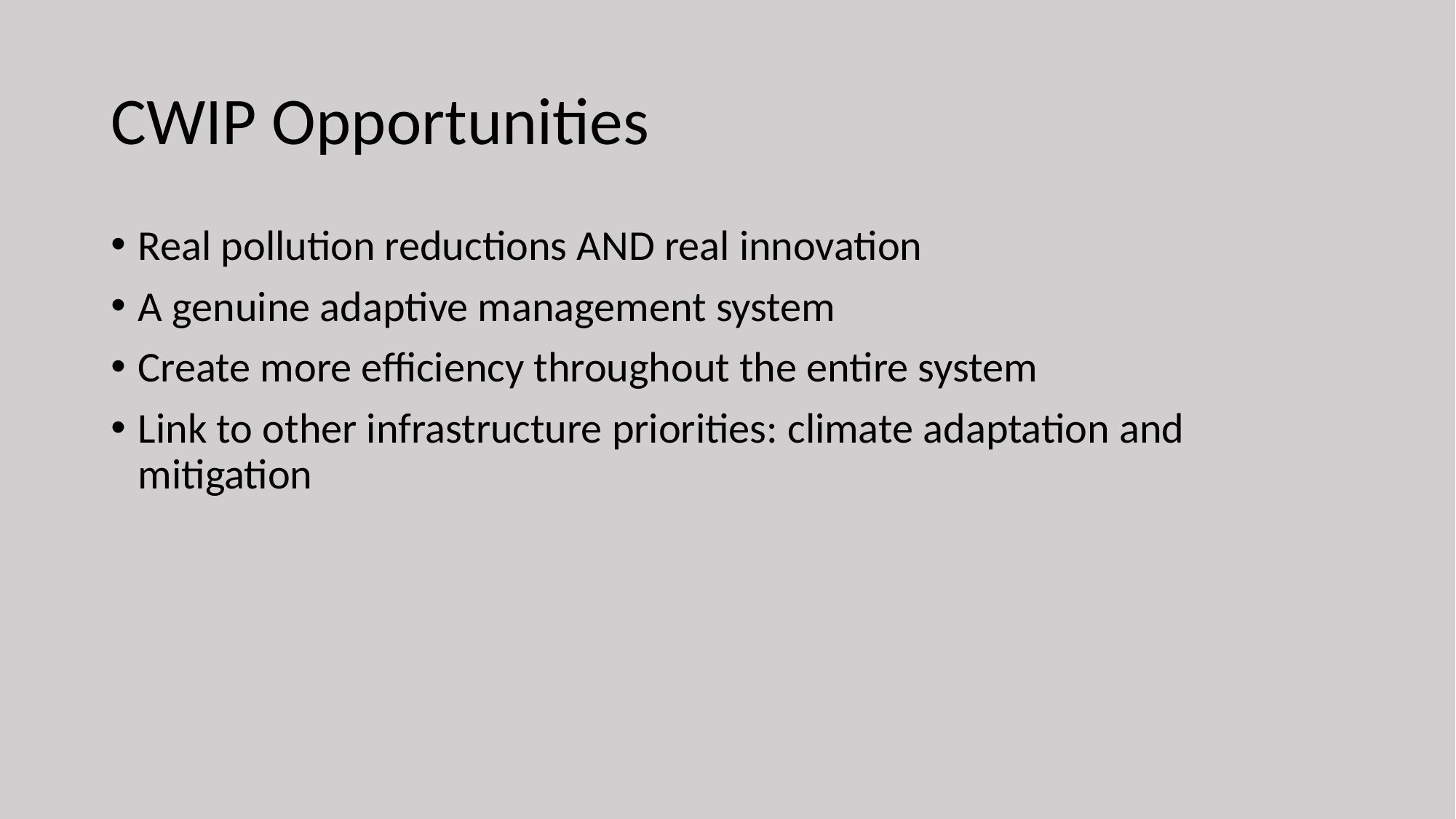

# CWIP Opportunities
Real pollution reductions AND real innovation
A genuine adaptive management system
Create more efficiency throughout the entire system
Link to other infrastructure priorities: climate adaptation and mitigation